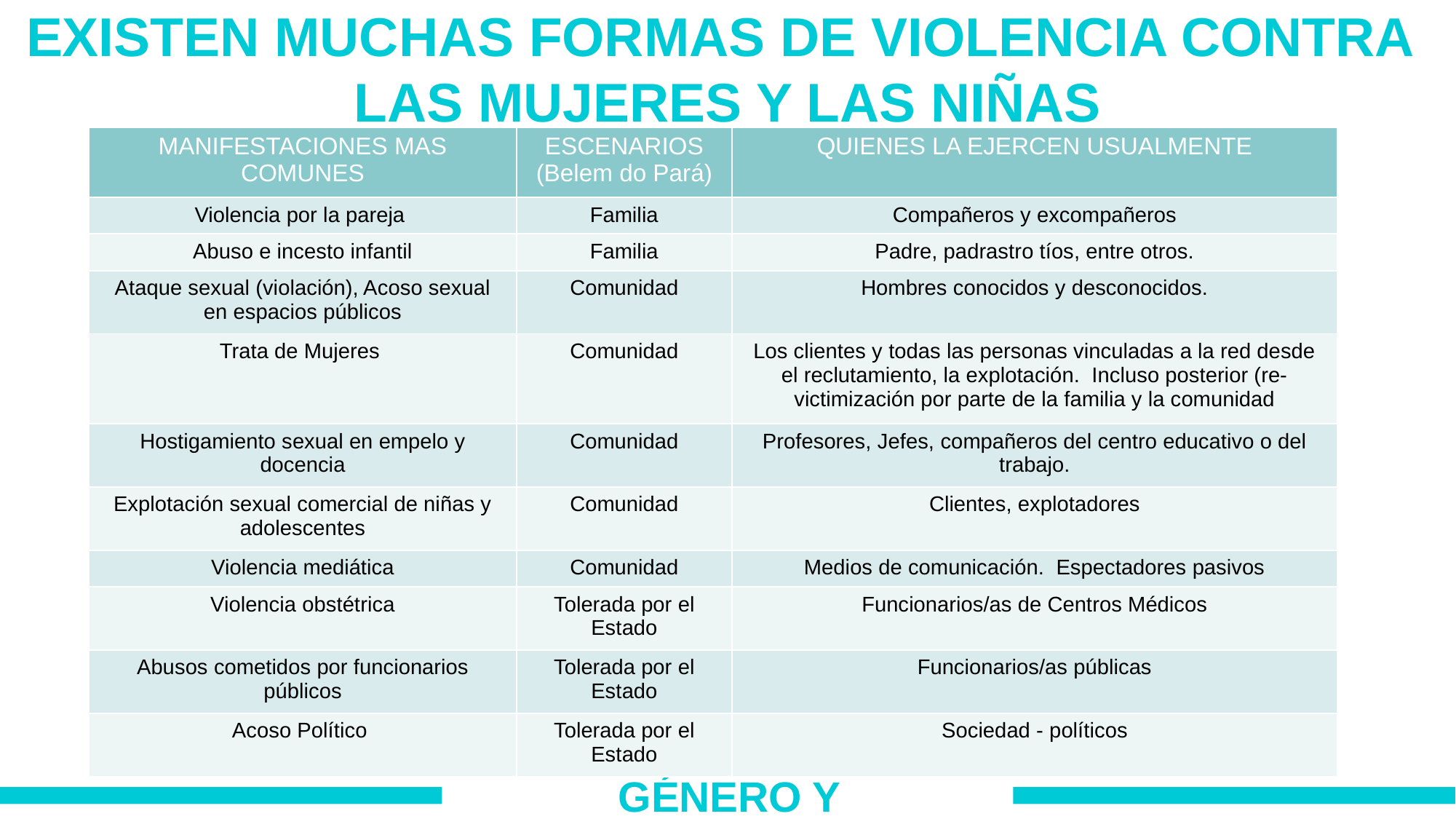

EXISTEN MUCHAS FORMAS DE VIOLENCIA CONTRA
LAS MUJERES Y LAS NIÑAS
| MANIFESTACIONES MAS COMUNES | ESCENARIOS (Belem do Pará) | QUIENES LA EJERCEN USUALMENTE |
| --- | --- | --- |
| Violencia por la pareja | Familia | Compañeros y excompañeros |
| Abuso e incesto infantil | Familia | Padre, padrastro tíos, entre otros. |
| Ataque sexual (violación), Acoso sexual en espacios públicos | Comunidad | Hombres conocidos y desconocidos. |
| Trata de Mujeres | Comunidad | Los clientes y todas las personas vinculadas a la red desde el reclutamiento, la explotación. Incluso posterior (re-victimización por parte de la familia y la comunidad |
| Hostigamiento sexual en empelo y docencia | Comunidad | Profesores, Jefes, compañeros del centro educativo o del trabajo. |
| Explotación sexual comercial de niñas y adolescentes | Comunidad | Clientes, explotadores |
| Violencia mediática | Comunidad | Medios de comunicación. Espectadores pasivos |
| Violencia obstétrica | Tolerada por el Estado | Funcionarios/as de Centros Médicos |
| Abusos cometidos por funcionarios públicos | Tolerada por el Estado | Funcionarios/as públicas |
| Acoso Político | Tolerada por el Estado | Sociedad - políticos |
GÉNERO Y MOVILIDAD